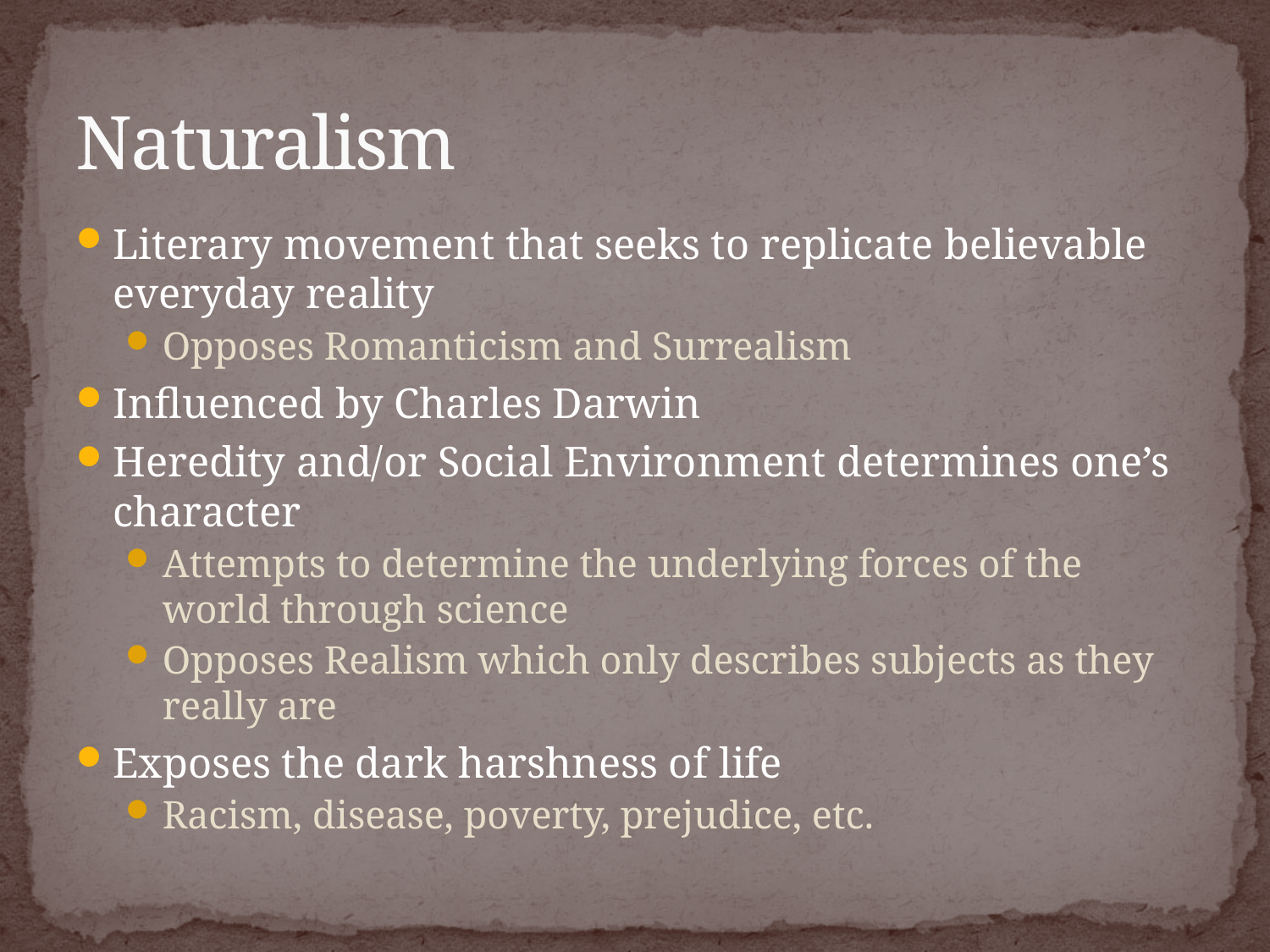

# Naturalism
Literary movement that seeks to replicate believable everyday reality
Opposes Romanticism and Surrealism
Influenced by Charles Darwin
Heredity and/or Social Environment determines one’s character
Attempts to determine the underlying forces of the world through science
Opposes Realism which only describes subjects as they really are
Exposes the dark harshness of life
Racism, disease, poverty, prejudice, etc.